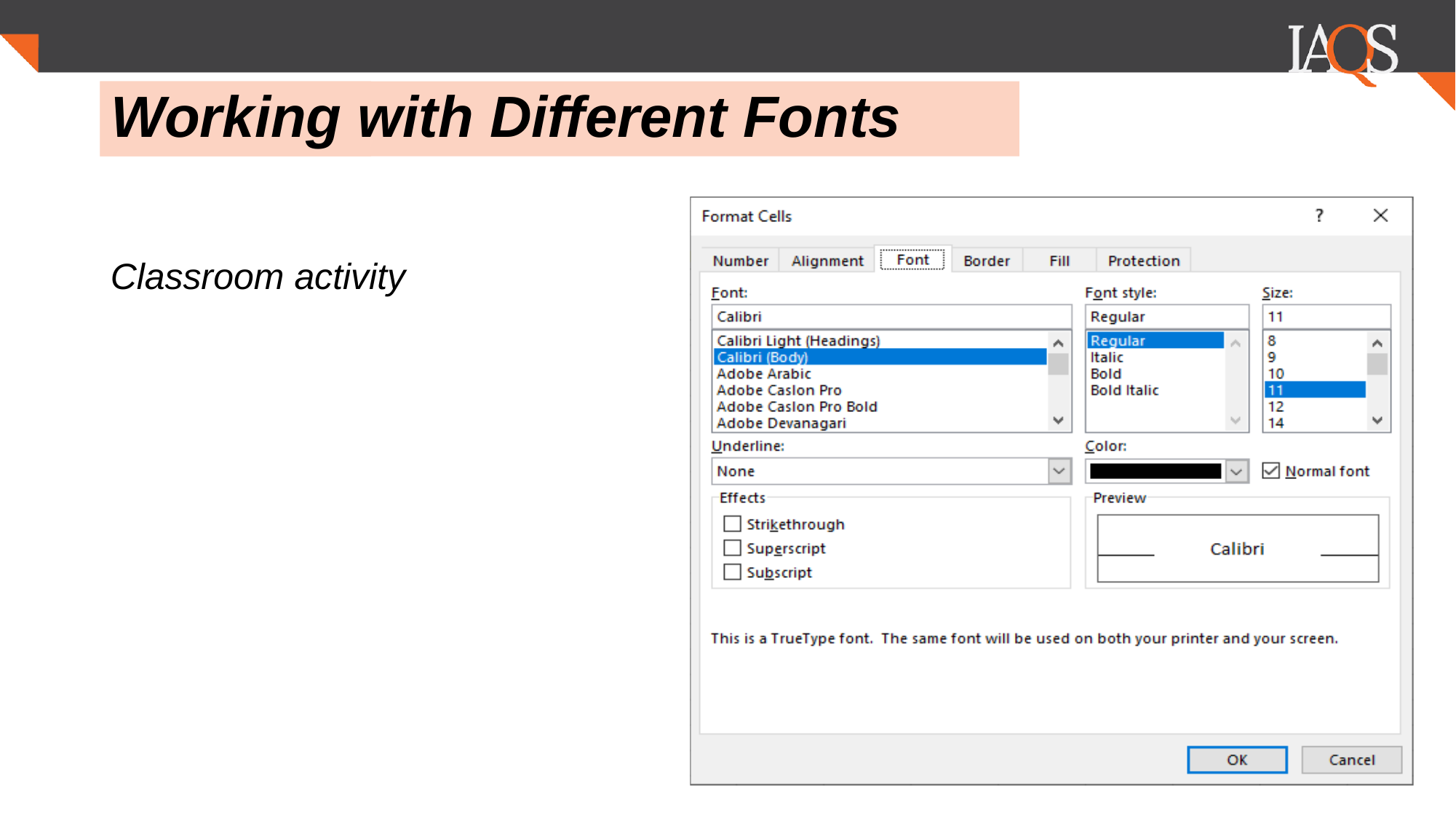

.

# Working with Different Fonts

Classroom activity